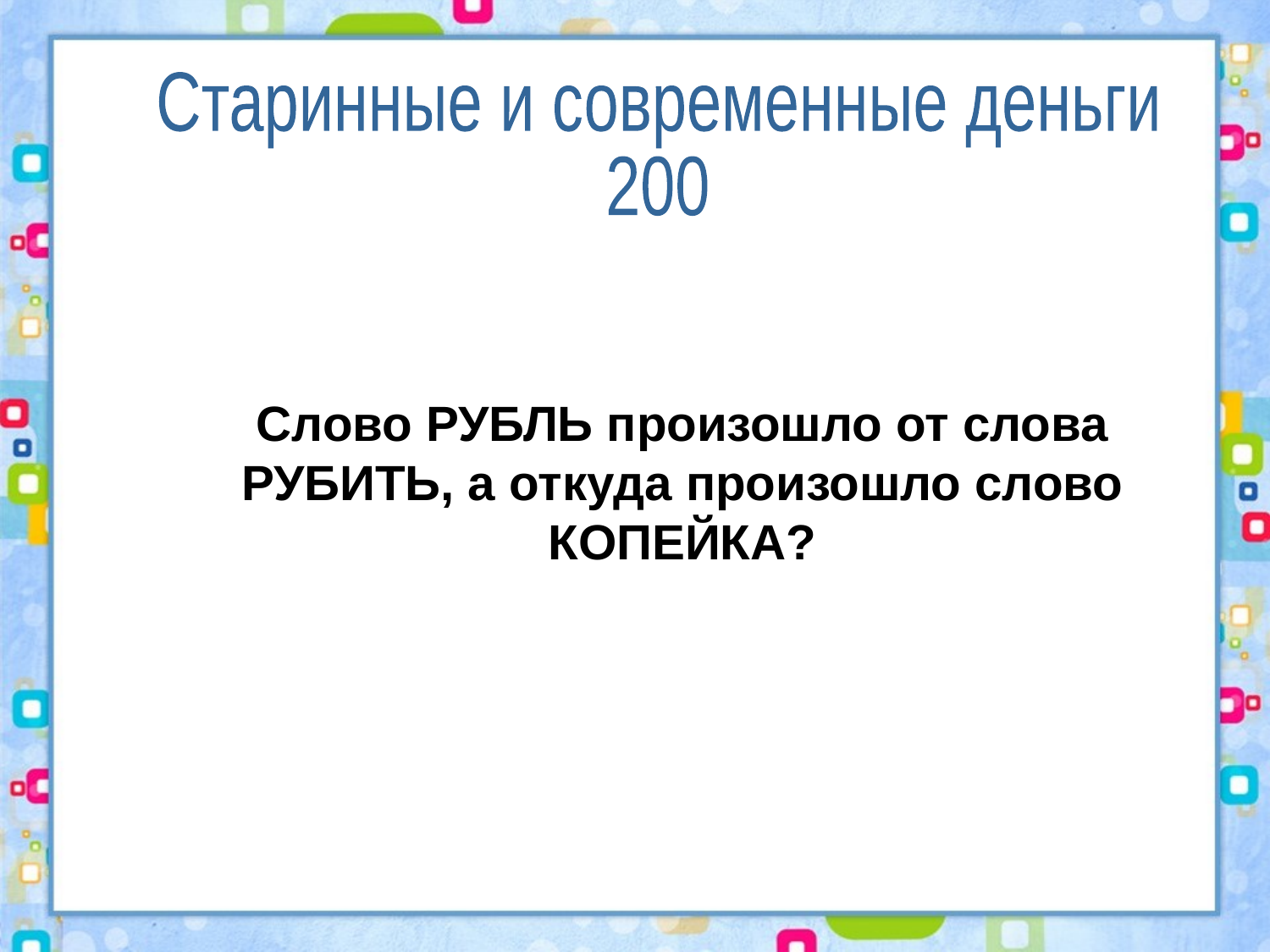

Старинные и современные деньги
200
Слово РУБЛЬ произошло от слова РУБИТЬ, а откуда произошло слово КОПЕЙКА?